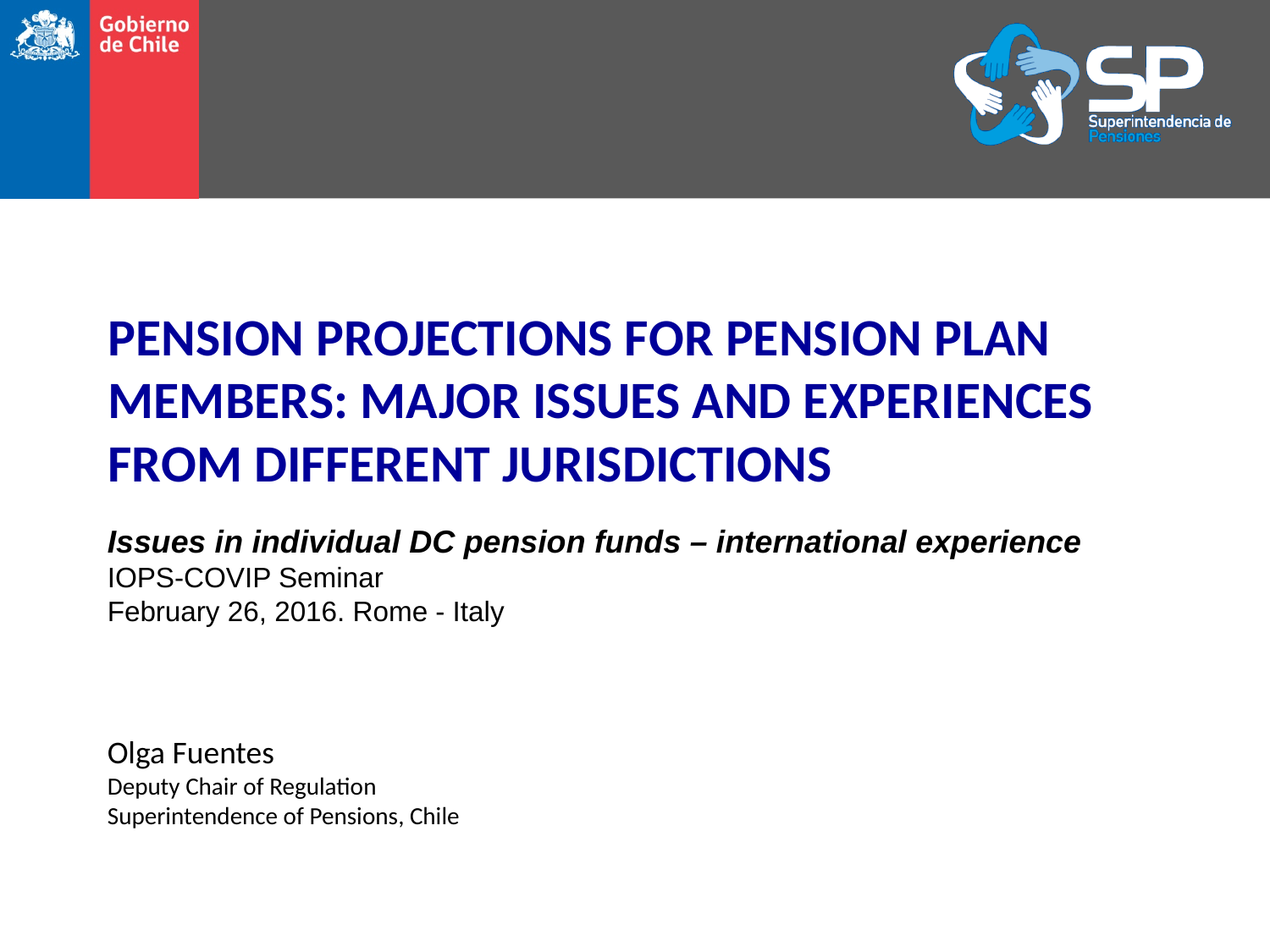

# Pension projections for pension plan members: major issues and experiences from different jurisdictions
Issues in individual DC pension funds – international experience
IOPS-COVIP Seminar
February 26, 2016. Rome - Italy
Olga Fuentes
Deputy Chair of Regulation
Superintendence of Pensions, Chile